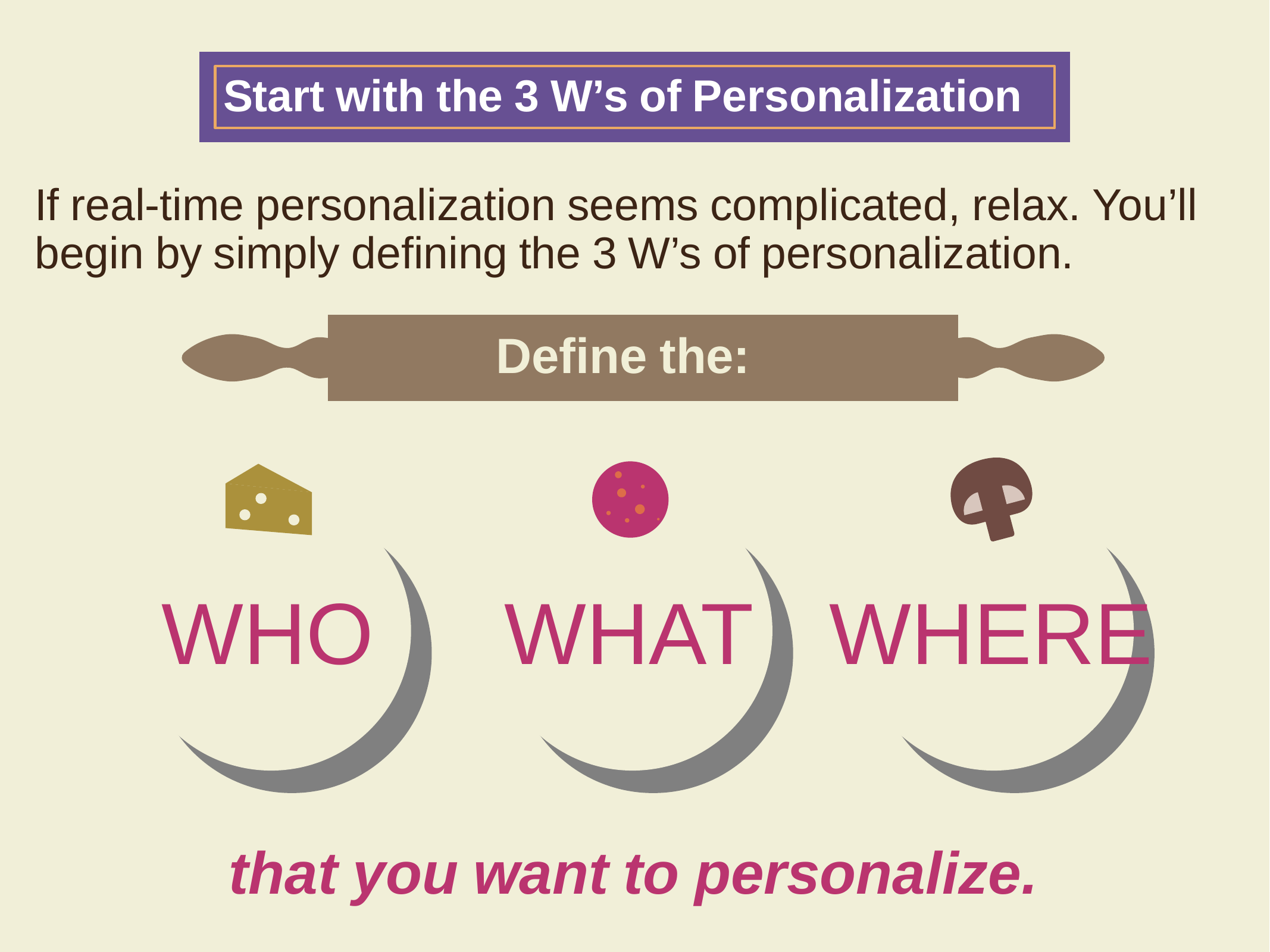

Start with the 3 W’s of Personalization

If real-time personalization seems complicated, relax. You’ll
begin by simply deﬁning the 3 W’s of personalization.

		Define the:

WHO
WHAT
WHERE
that you want to personalize.